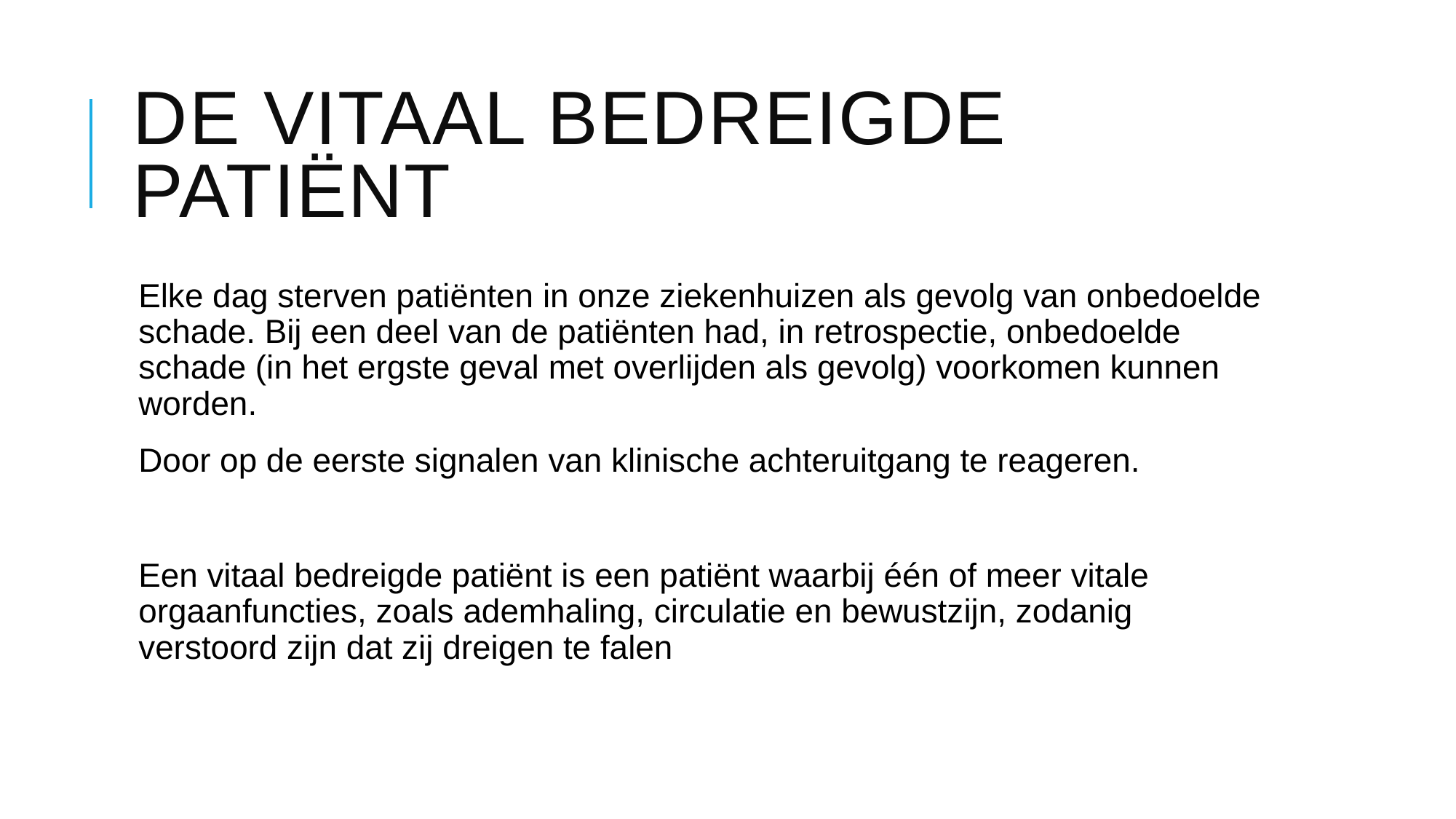

# De vitaal bedreigde patiënt
Elke dag sterven patiënten in onze ziekenhuizen als gevolg van onbedoelde schade. Bij een deel van de patiënten had, in retrospectie, onbedoelde schade (in het ergste geval met overlijden als gevolg) voorkomen kunnen worden.
Door op de eerste signalen van klinische achteruitgang te reageren.

Een vitaal bedreigde patiënt is een patiënt waarbij één of meer vitale orgaanfuncties, zoals ademhaling, circulatie en bewustzijn, zodanig verstoord zijn dat zij dreigen te falen